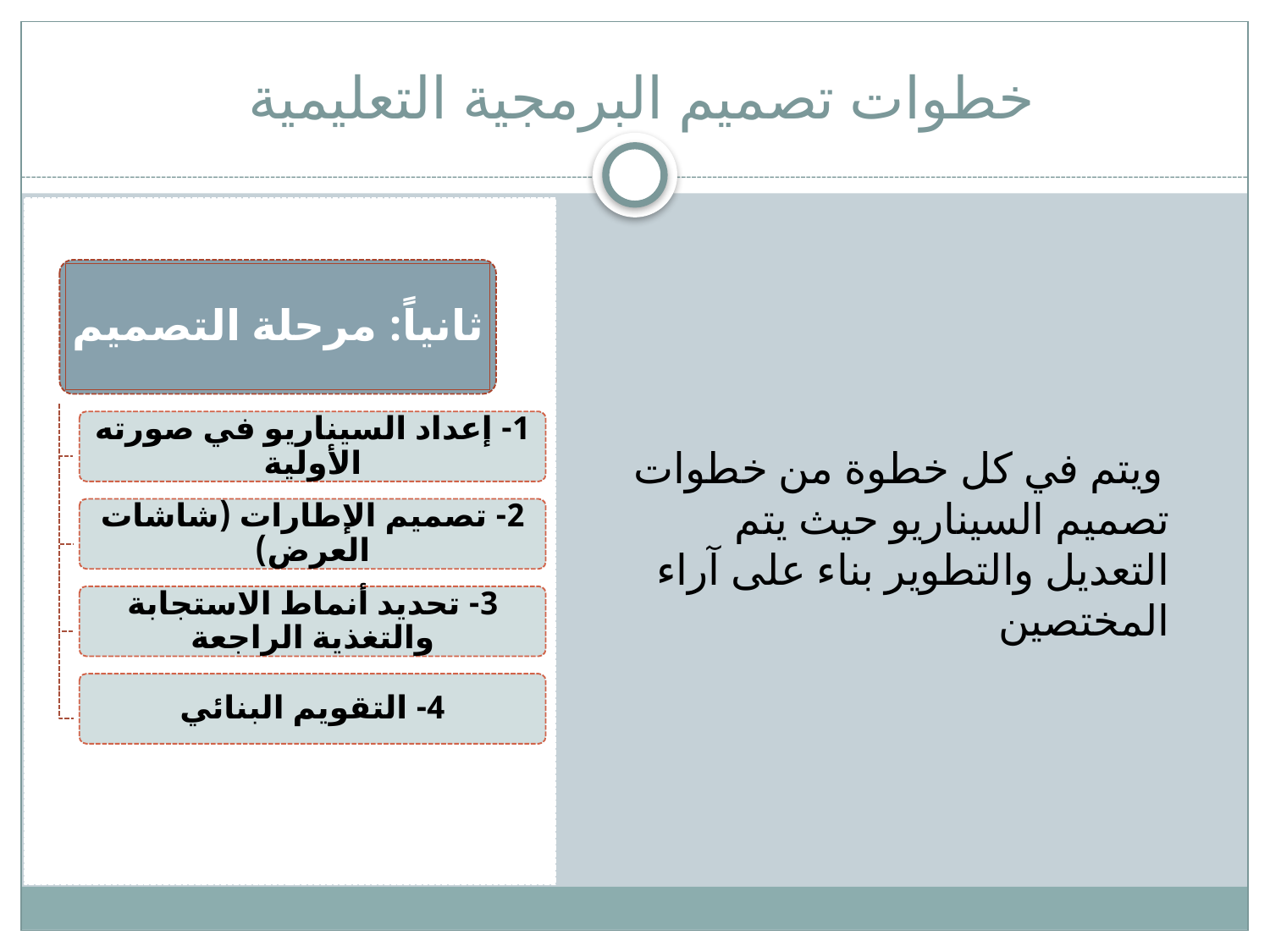

# خطوات تصميم البرمجية التعليمية

    ويتم في كل خطوة من خطوات تصميم السيناريو حيث يتم التعديل والتطوير بناء على آراء المختصين

ثانياً: مرحلة التصميم

1- إعداد السيناريو في صورته الأولية

2- تصميم الإطارات (شاشات العرض)

3- تحديد أنماط الاستجابة والتغذية الراجعة

4- التقويم البنائي